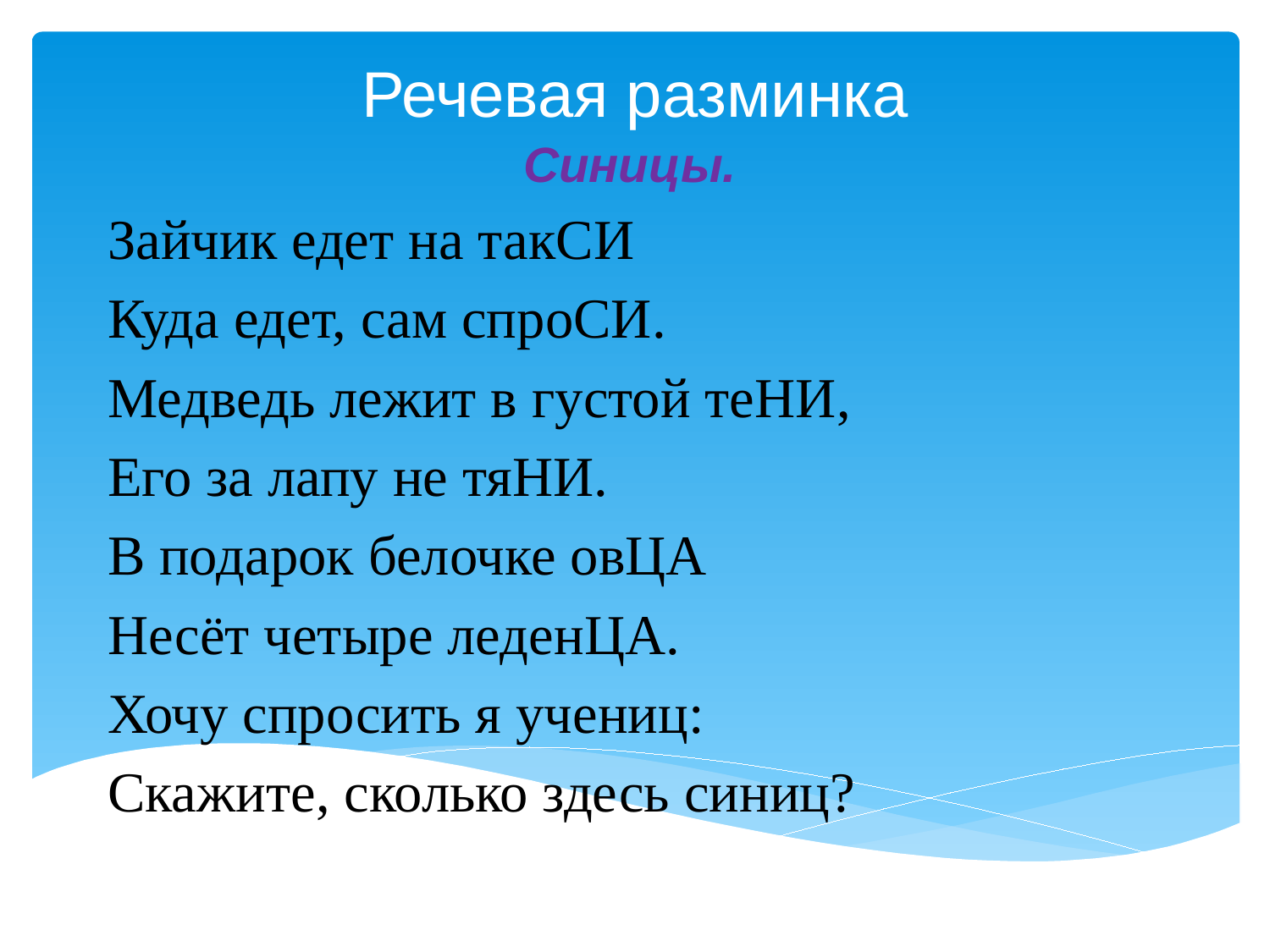

# Речевая разминка
Синицы.
Зайчик едет на такСИ
Куда едет, сам спроСИ.
Медведь лежит в густой теНИ,
Его за лапу не тяНИ.
В подарок белочке овЦА
Несёт четыре леденЦА.
Хочу спросить я учениц:
Скажите, сколько здесь синиц?